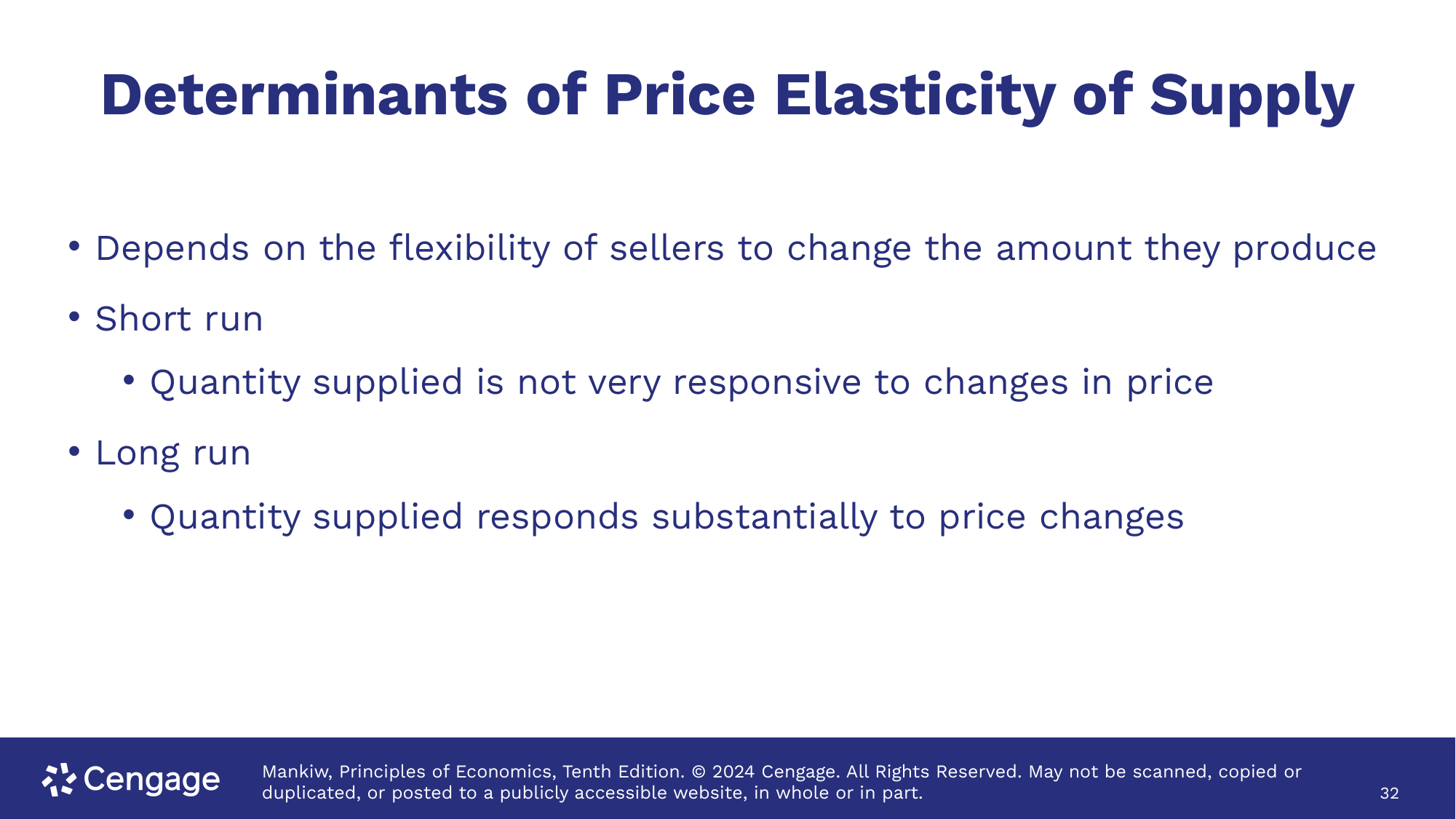

# Determinants of Price Elasticity of Supply
Depends on the flexibility of sellers to change the amount they produce
Short run
Quantity supplied is not very responsive to changes in price
Long run
Quantity supplied responds substantially to price changes